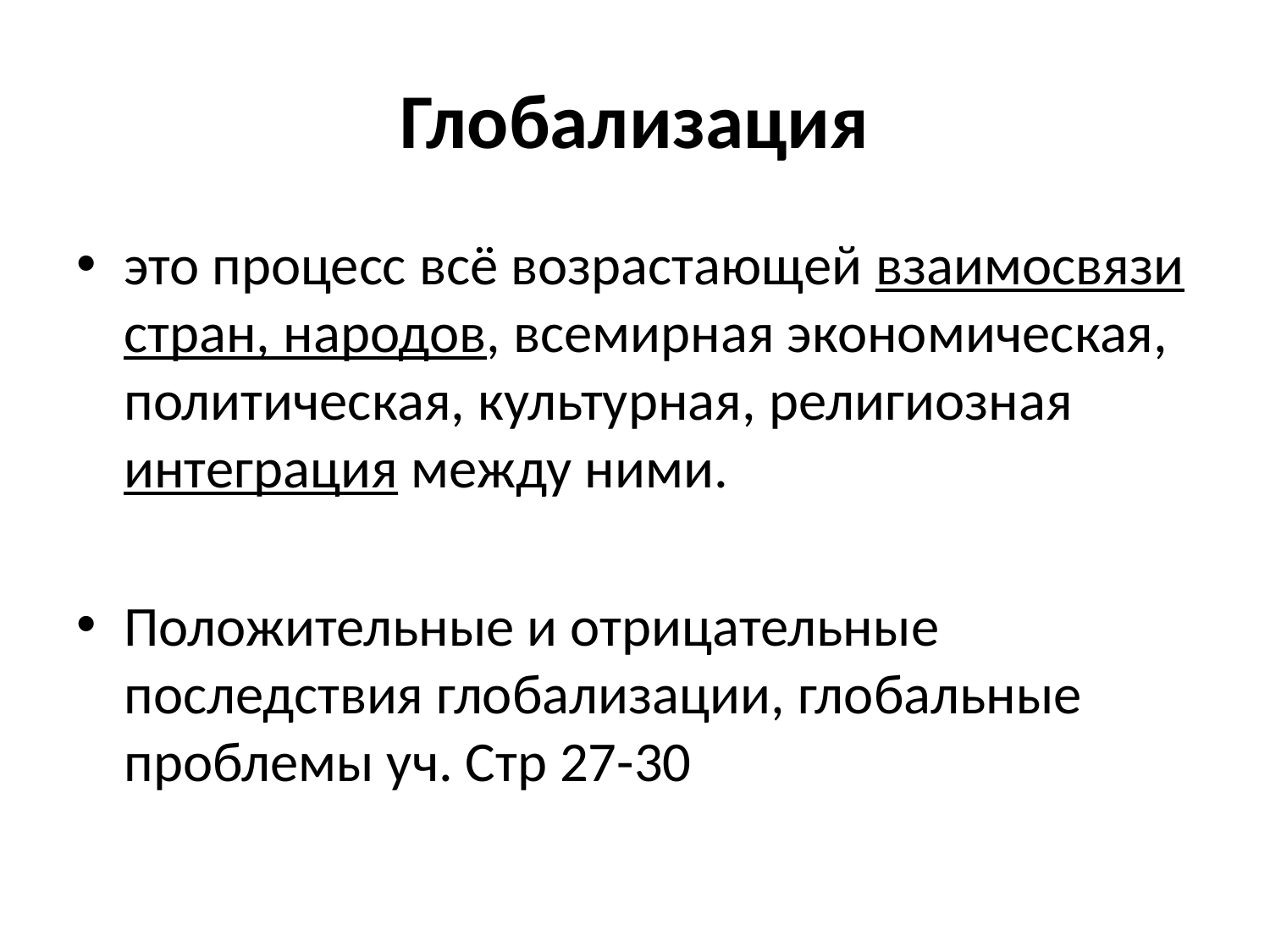

# Глобализация
это процесс всё возрастающей взаимосвязи стран, народов, всемирная экономическая, политическая, культурная, религиозная интеграция между ними.

Положительные и отрицательные последствия глобализации, глобальные проблемы уч. Стр 27-30